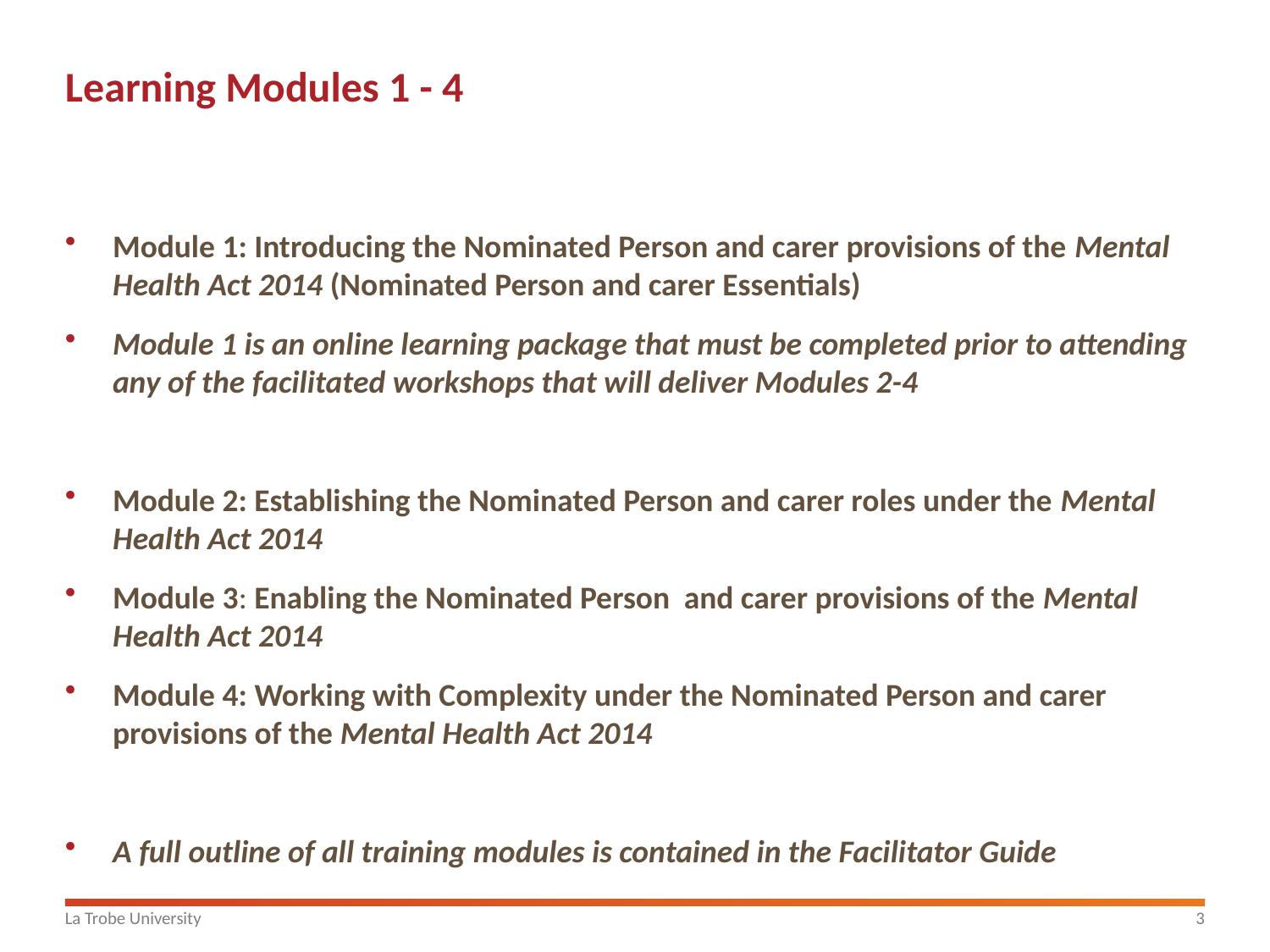

# Learning Modules 1 - 4
Module 1: Introducing the Nominated Person and carer provisions of the Mental Health Act 2014 (Nominated Person and carer Essentials)
Module 1 is an online learning package that must be completed prior to attending any of the facilitated workshops that will deliver Modules 2-4

Module 2: Establishing the Nominated Person and carer roles under the Mental Health Act 2014
Module 3: Enabling the Nominated Person  and carer provisions of the Mental Health Act 2014
Module 4: Working with Complexity under the Nominated Person and carer provisions of the Mental Health Act 2014

A full outline of all training modules is contained in the Facilitator Guide